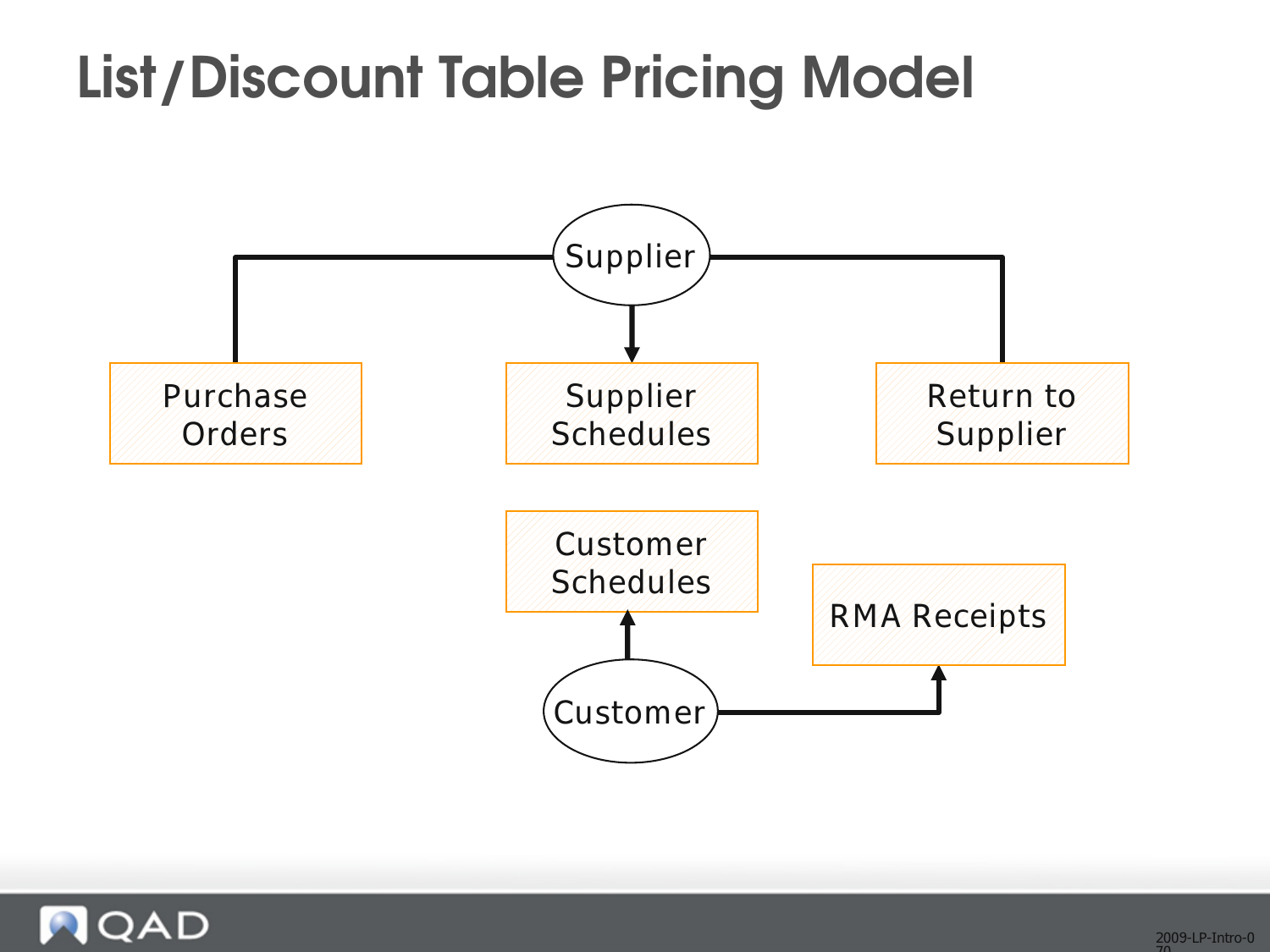

# List/Discount Table Pricing Model
Supplier

Purchase
Orders

Return to
Supplier

Supplier
Schedules
Customer
Schedules

RMA Receipts

Customer
2009-LP-Intro-070